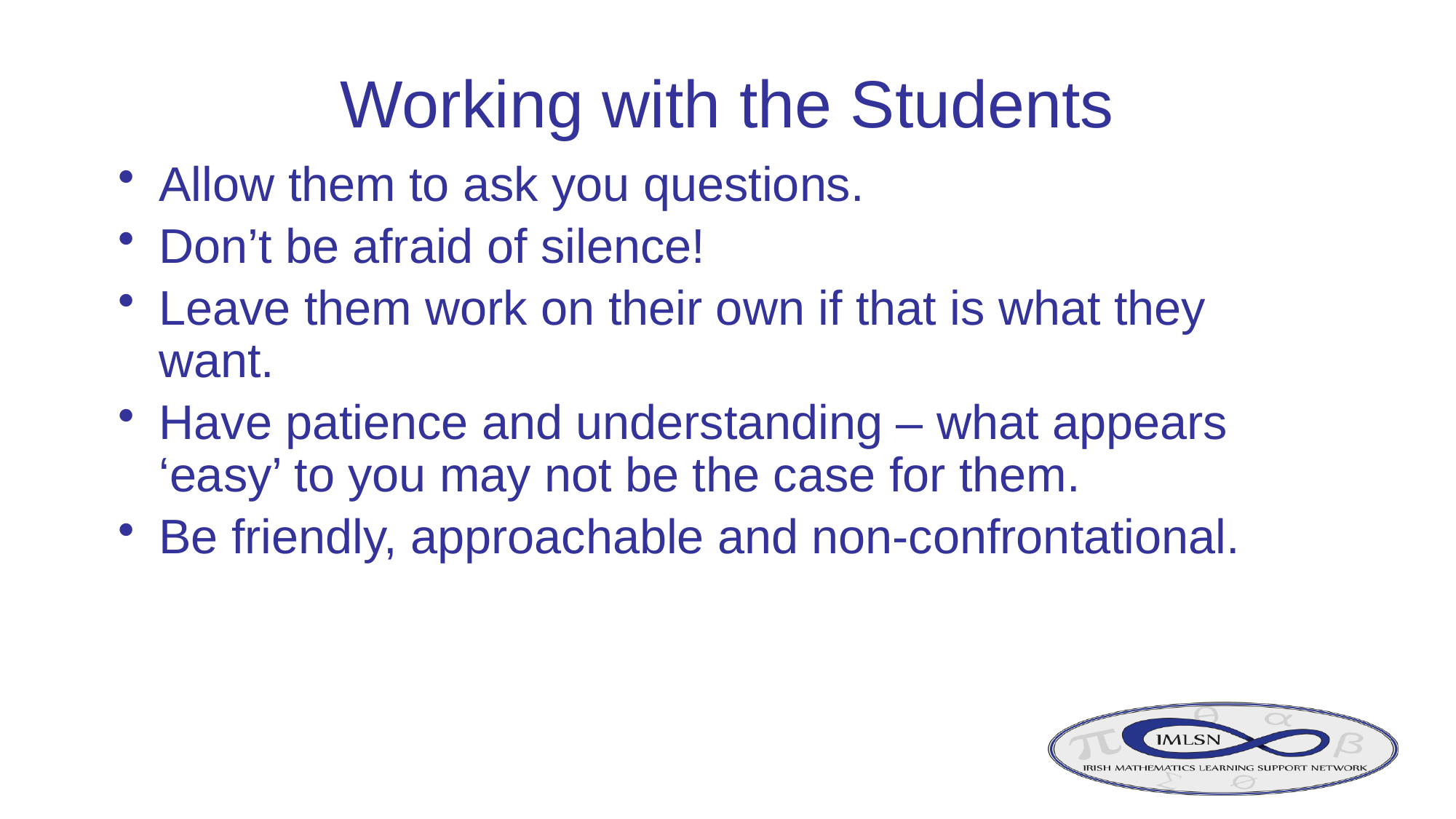

# Working with the Students
Allow them to ask you questions.
Don’t be afraid of silence!
Leave them work on their own if that is what they want.
Have patience and understanding – what appears ‘easy’ to you may not be the case for them.
Be friendly, approachable and non-confrontational.